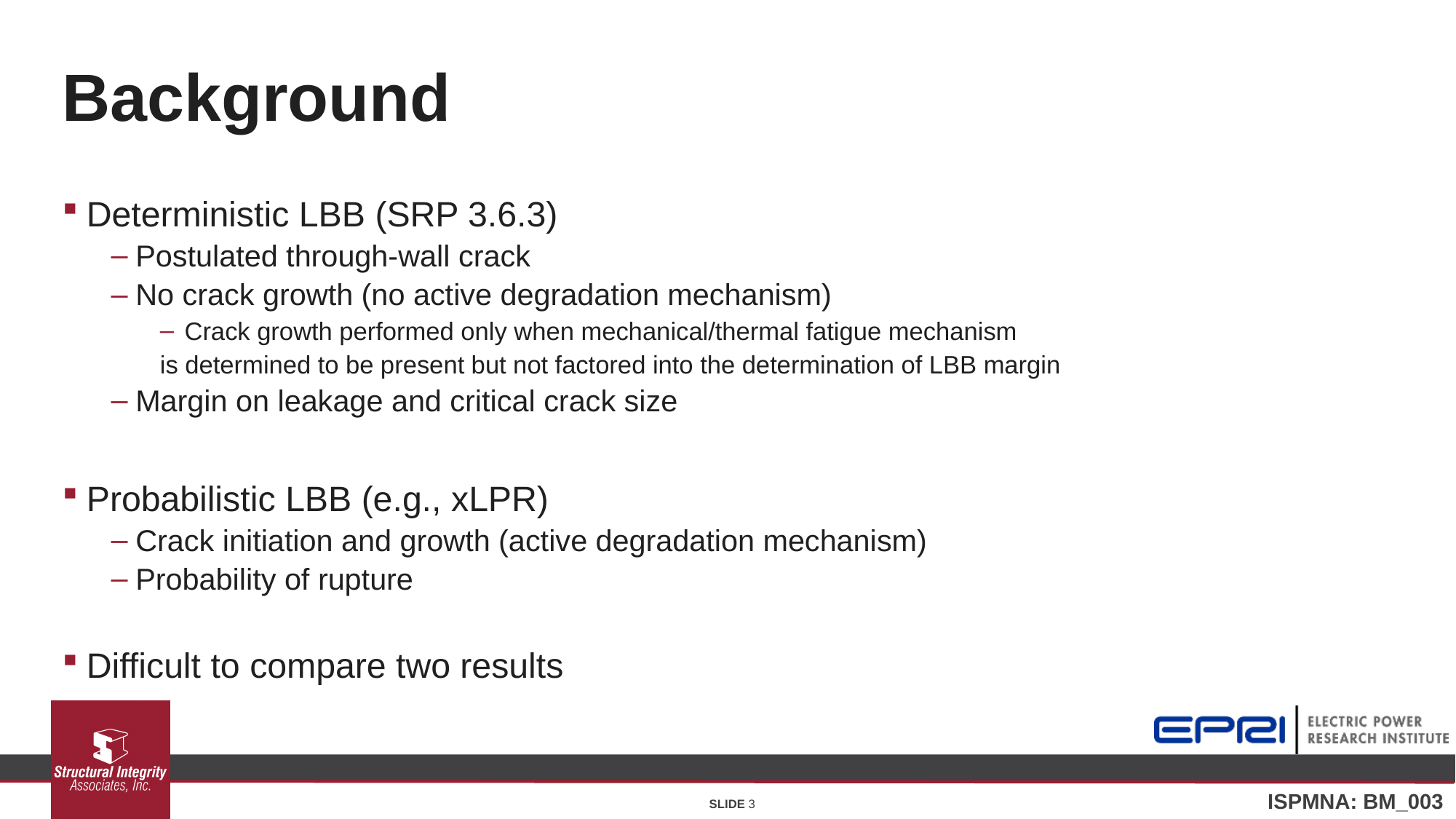

# Background
Deterministic LBB (SRP 3.6.3)
Postulated through-wall crack
No crack growth (no active degradation mechanism)
Crack growth performed only when mechanical/thermal fatigue mechanism
is determined to be present but not factored into the determination of LBB margin
Margin on leakage and critical crack size

Probabilistic LBB (e.g., xLPR)
Crack initiation and growth (active degradation mechanism)
Probability of rupture

Difficult to compare two results

SLIDE 3